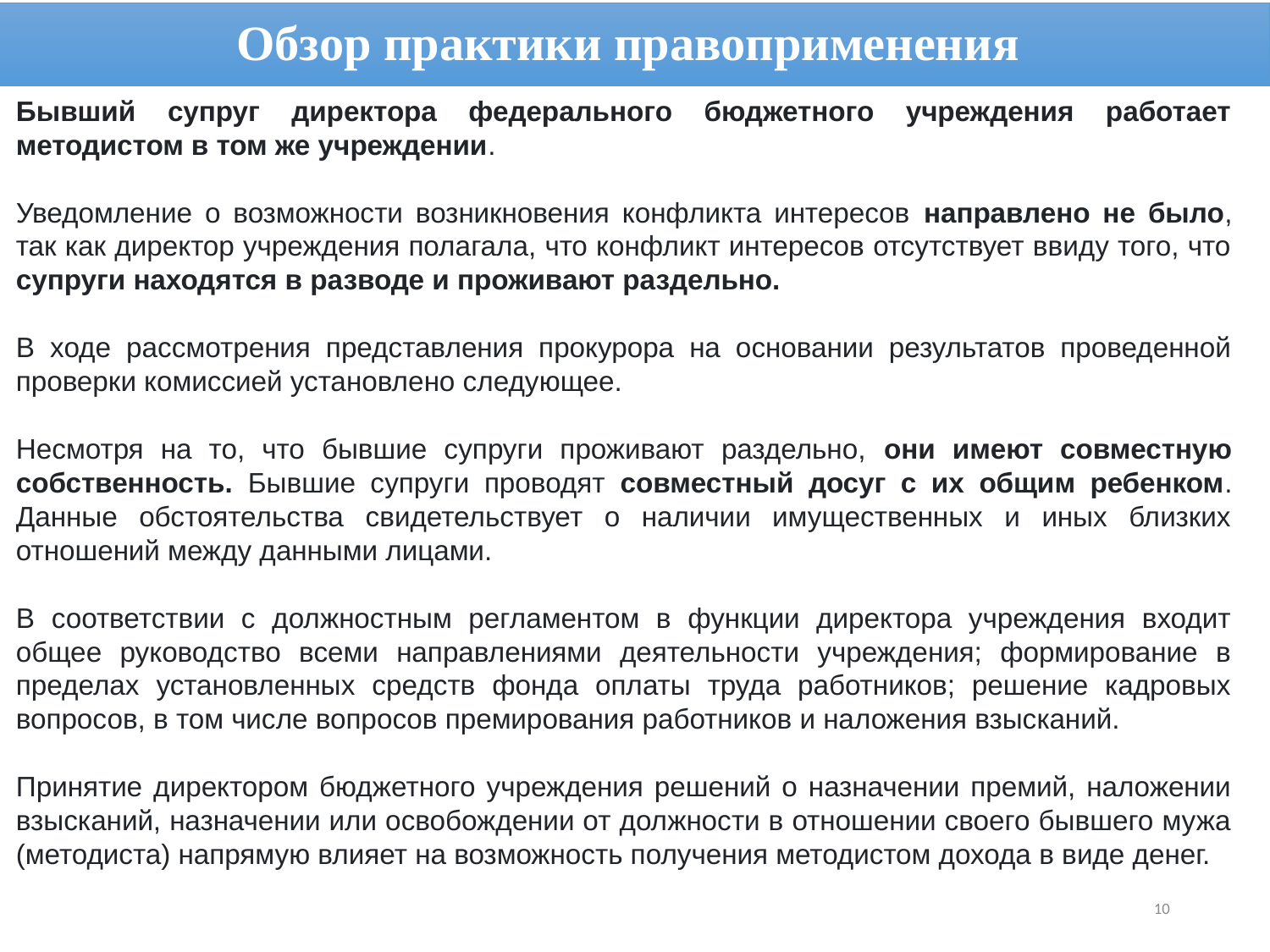

# Обзор практики правоприменения

Бывший супруг директора федерального бюджетного учреждения работает методистом в том же учреждении.

Уведомление о возможности возникновения конфликта интересов направлено не было, так как директор учреждения полагала, что конфликт интересов отсутствует ввиду того, что супруги находятся в разводе и проживают раздельно.

В ходе рассмотрения представления прокурора на основании результатов проведенной проверки комиссией установлено следующее.

Несмотря на то, что бывшие супруги проживают раздельно, они имеют совместную собственность. Бывшие супруги проводят совместный досуг с их общим ребенком. Данные обстоятельства свидетельствует о наличии имущественных и иных близких отношений между данными лицами.

В соответствии с должностным регламентом в функции директора учреждения входит общее руководство всеми направлениями деятельности учреждения; формирование в пределах установленных средств фонда оплаты труда работников; решение кадровых вопросов, в том числе вопросов премирования работников и наложения взысканий.

Принятие директором бюджетного учреждения решений о назначении премий, наложении взысканий, назначении или освобождении от должности в отношении своего бывшего мужа (методиста) напрямую влияет на возможность получения методистом дохода в виде денег.

10